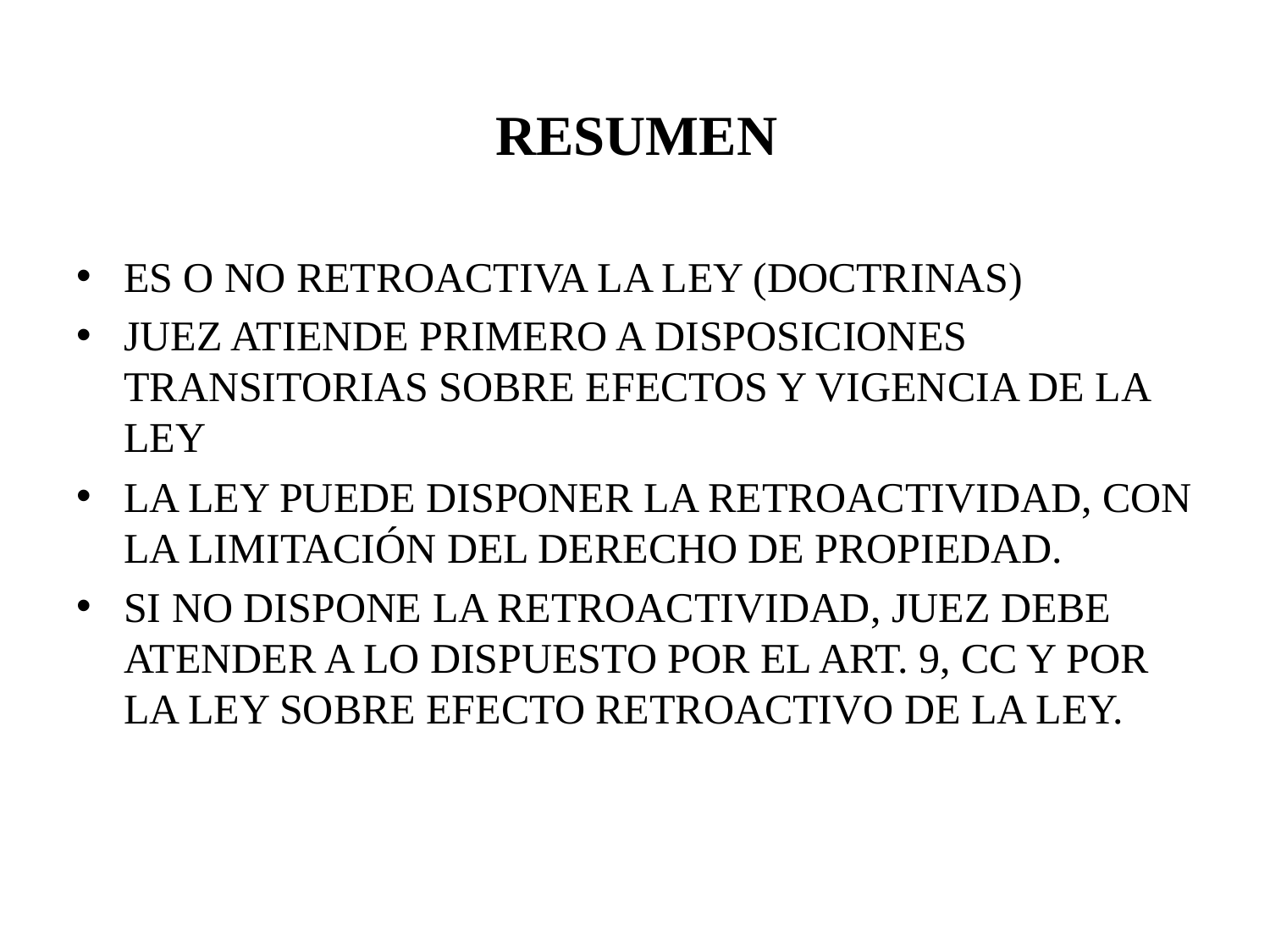

# RESUMEN
ES O NO RETROACTIVA LA LEY (DOCTRINAS)
JUEZ ATIENDE PRIMERO A DISPOSICIONES TRANSITORIAS SOBRE EFECTOS Y VIGENCIA DE LA LEY
LA LEY PUEDE DISPONER LA RETROACTIVIDAD, CON LA LIMITACIÓN DEL DERECHO DE PROPIEDAD.
SI NO DISPONE LA RETROACTIVIDAD, JUEZ DEBE ATENDER A LO DISPUESTO POR EL ART. 9, CC Y POR LA LEY SOBRE EFECTO RETROACTIVO DE LA LEY.